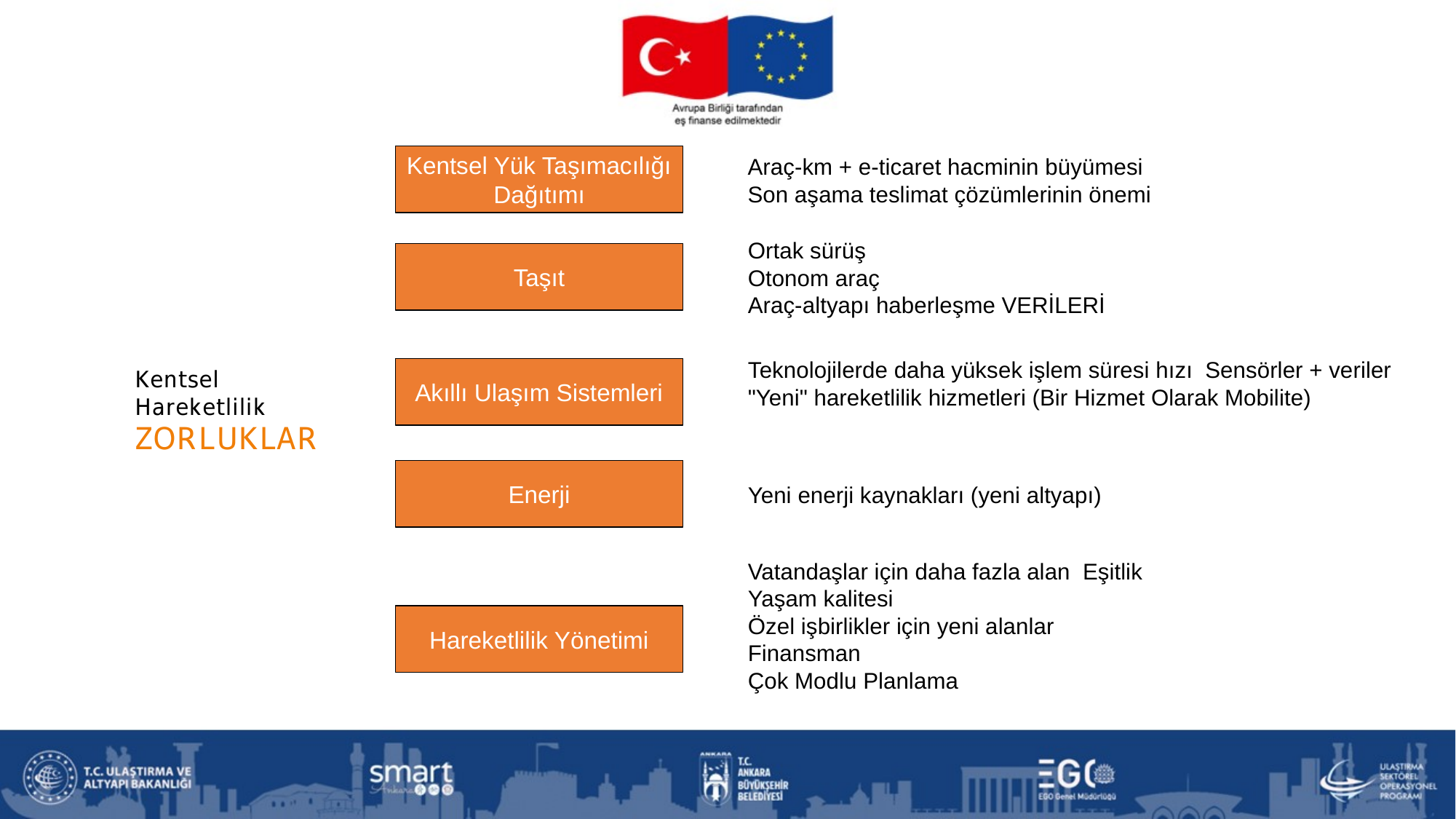

Kentsel Yük Taşımacılığı Dağıtımı
Araç-km + e-ticaret hacminin büyümesi
Son aşama teslimat çözümlerinin önemi
Ortak sürüş
Otonom araç
Araç-altyapı haberleşme VERİLERİ
Taşıt
Teknolojilerde daha yüksek işlem süresi hızı  Sensörler + veriler
"Yeni" hareketlilik hizmetleri (Bir Hizmet Olarak Mobilite)
Akıllı Ulaşım Sistemleri
Kentsel Hareketlilik
ZORLUKLAR
Enerji
Yeni enerji kaynakları (yeni altyapı)
Vatandaşlar için daha fazla alan  Eşitlik
Yaşam kalitesi
Özel işbirlikler için yeni alanlar  Finansman
Çok Modlu Planlama
Hareketlilik Yönetimi